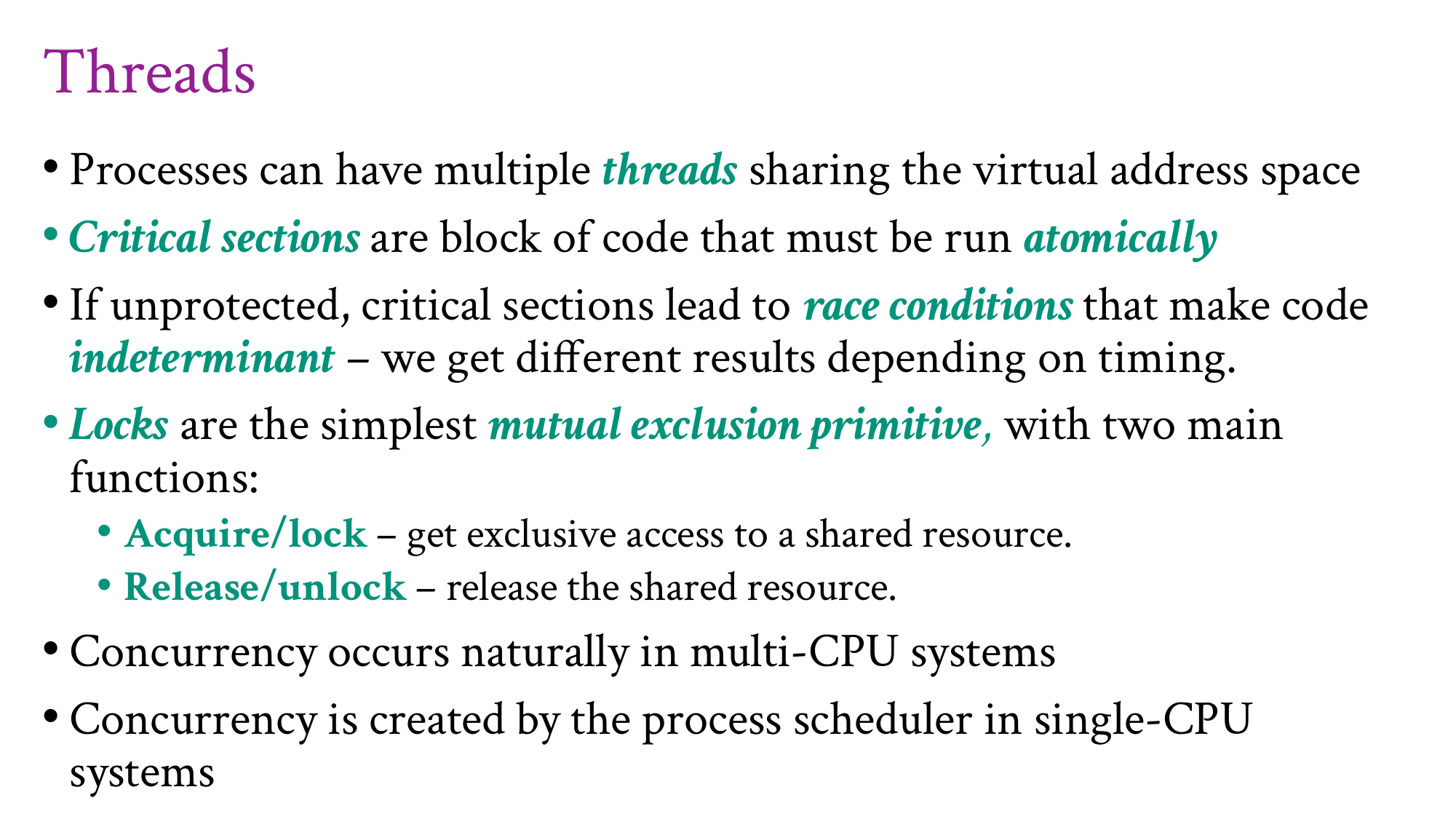

# Threads
Processes can have multiple threads sharing the virtual address space
Critical sections are block of code that must be run atomically
If unprotected, critical sections lead to race conditions that make code indeterminant – we get different results depending on timing.
Locks are the simplest mutual exclusion primitive, with two main functions:
Acquire/lock – get exclusive access to a shared resource.
Release/unlock – release the shared resource.
Concurrency occurs naturally in multi-CPU systems
Concurrency is created by the process scheduler in single-CPU systems